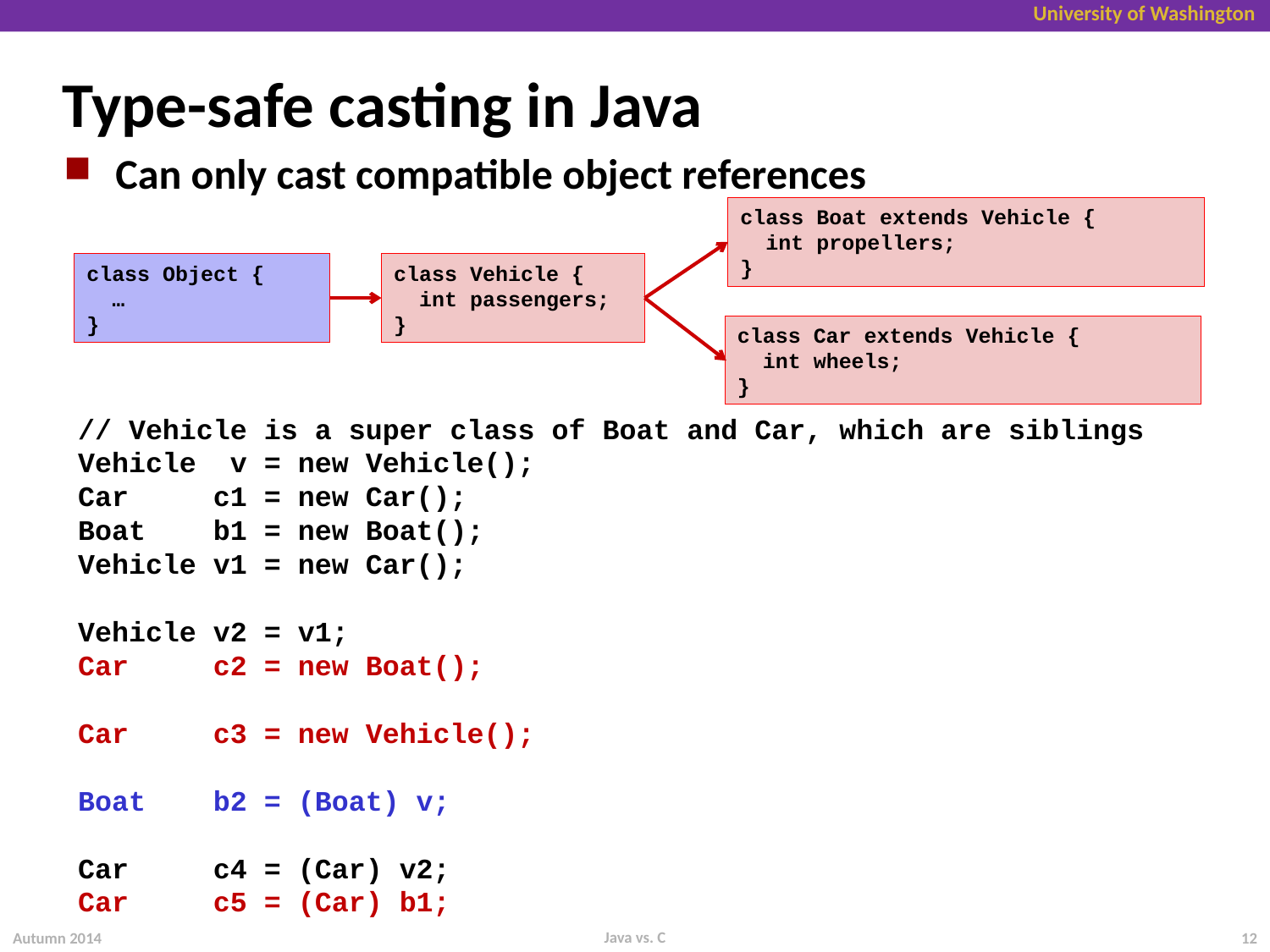

# Type-safe casting in Java
Can only cast compatible object references
class Boat extends Vehicle {
  int propellers;
}
class Object {
  …
}
class Vehicle {
  int passengers;
}
class Car extends Vehicle {
  int wheels;
}
// Vehicle is a super class of Boat and Car, which are siblings
Vehicle  v = new Vehicle();
Car     c1 = new Car();
Boat    b1 = new Boat();
Vehicle v1 = new Car();

Vehicle v2 = v1;
Car     c2 = new Boat();

Car     c3 = new Vehicle();

Boat    b2 = (Boat) v;

Car     c4 = (Car) v2;
Car     c5 = (Car) b1;

Java vs. C
Autumn 2014
12